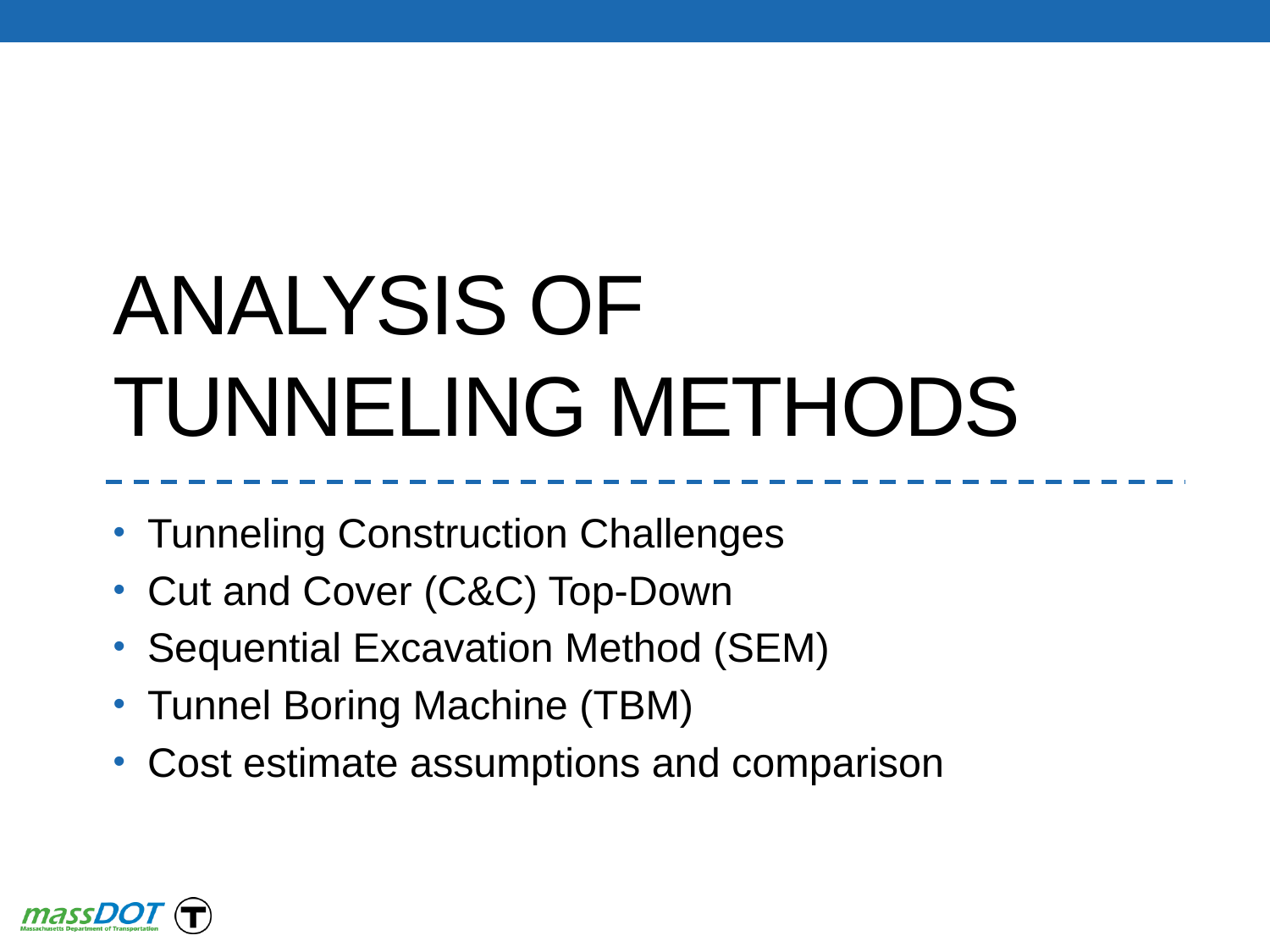

# Analysis of Tunneling methods
  Tunneling Construction Challenges
  Cut and Cover (C&C) Top-Down
  Sequential Excavation Method (SEM)
  Tunnel Boring Machine (TBM)
  Cost estimate assumptions and comparison